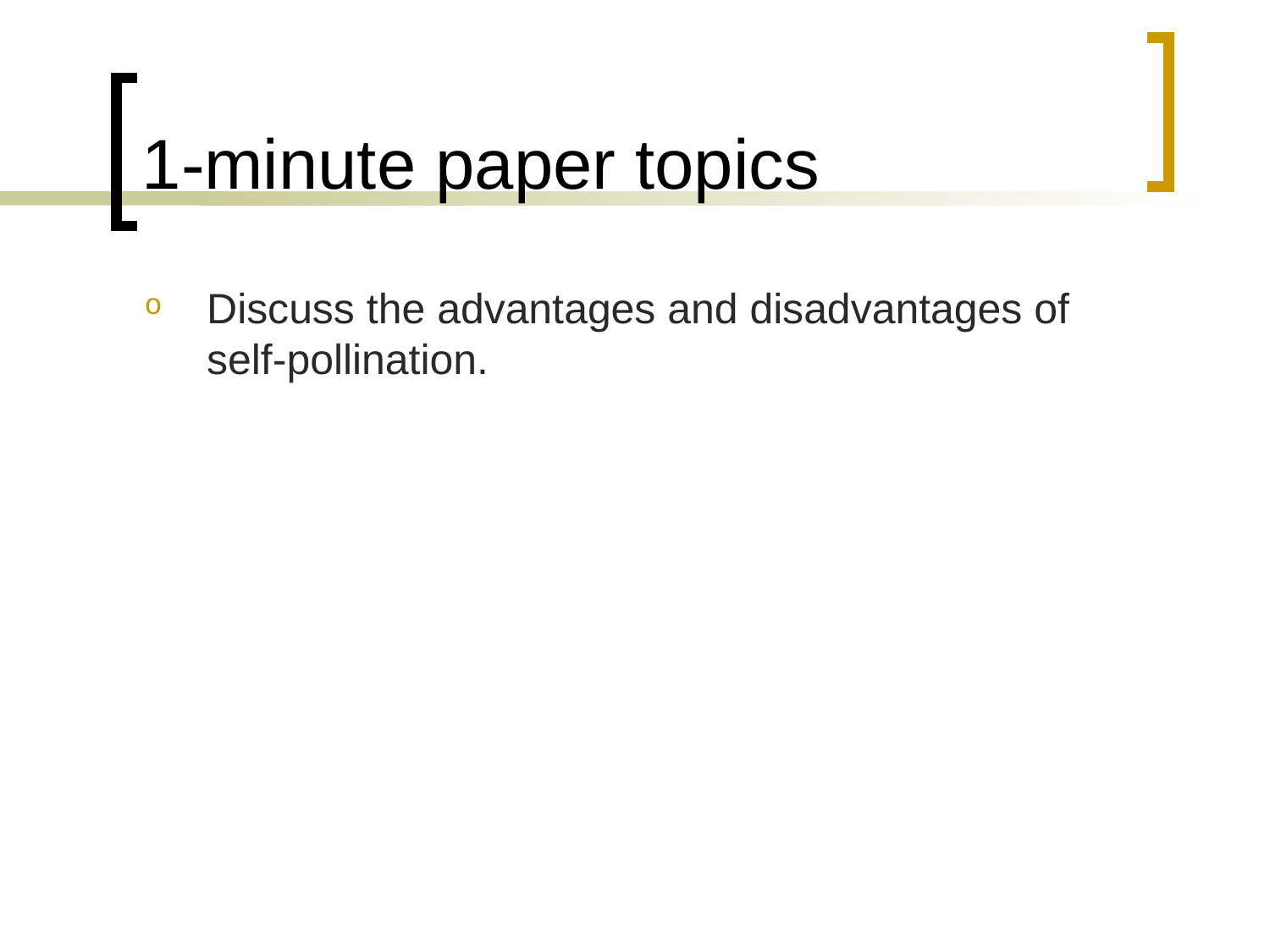

# 1-minute paper topics
Discuss the advantages and disadvantages of self-pollination.